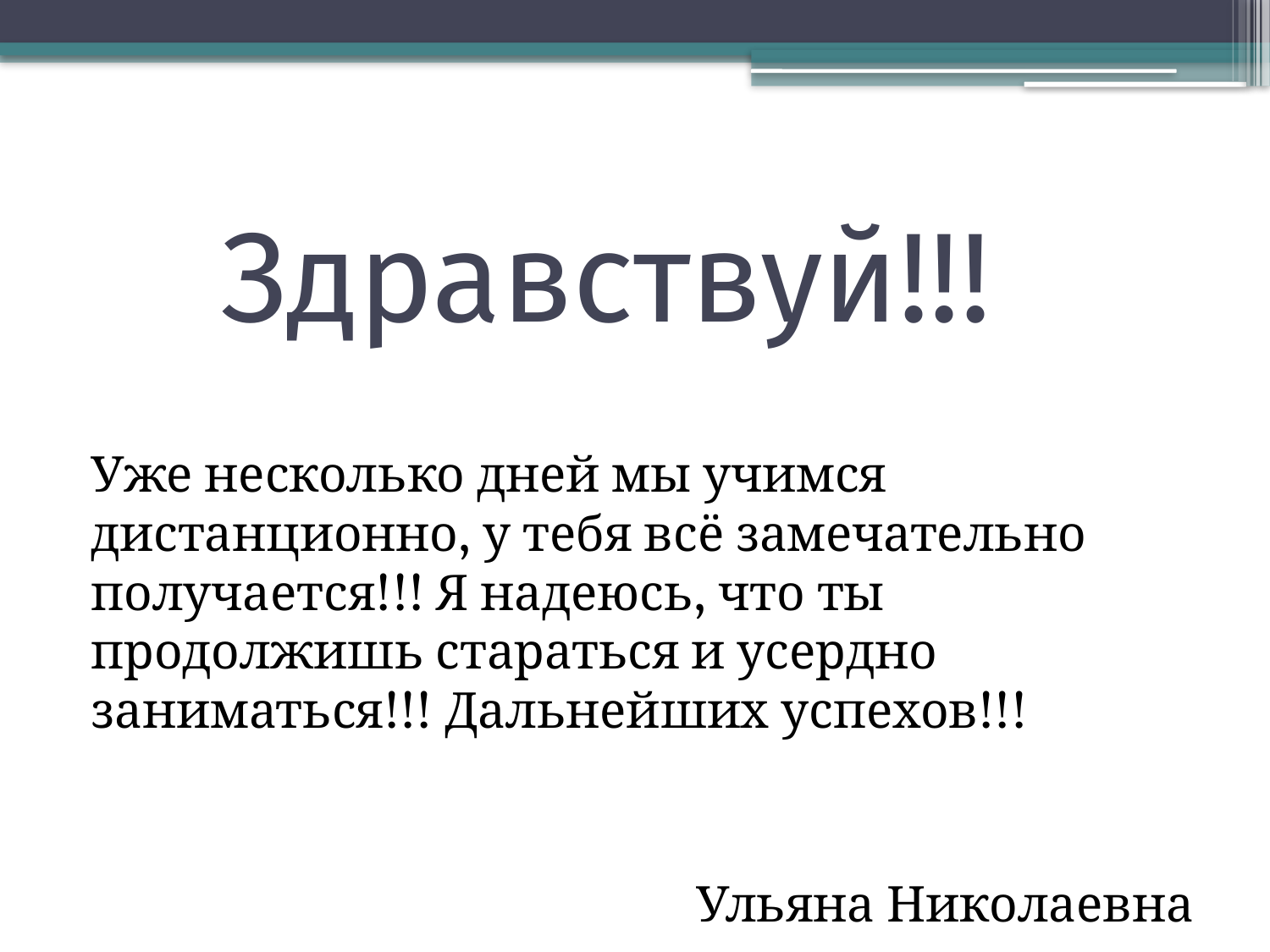

# Здравствуй!!!
Уже несколько дней мы учимся дистанционно, у тебя всё замечательно получается!!! Я надеюсь, что ты продолжишь стараться и усердно заниматься!!! Дальнейших успехов!!!

Ульяна Николаевна